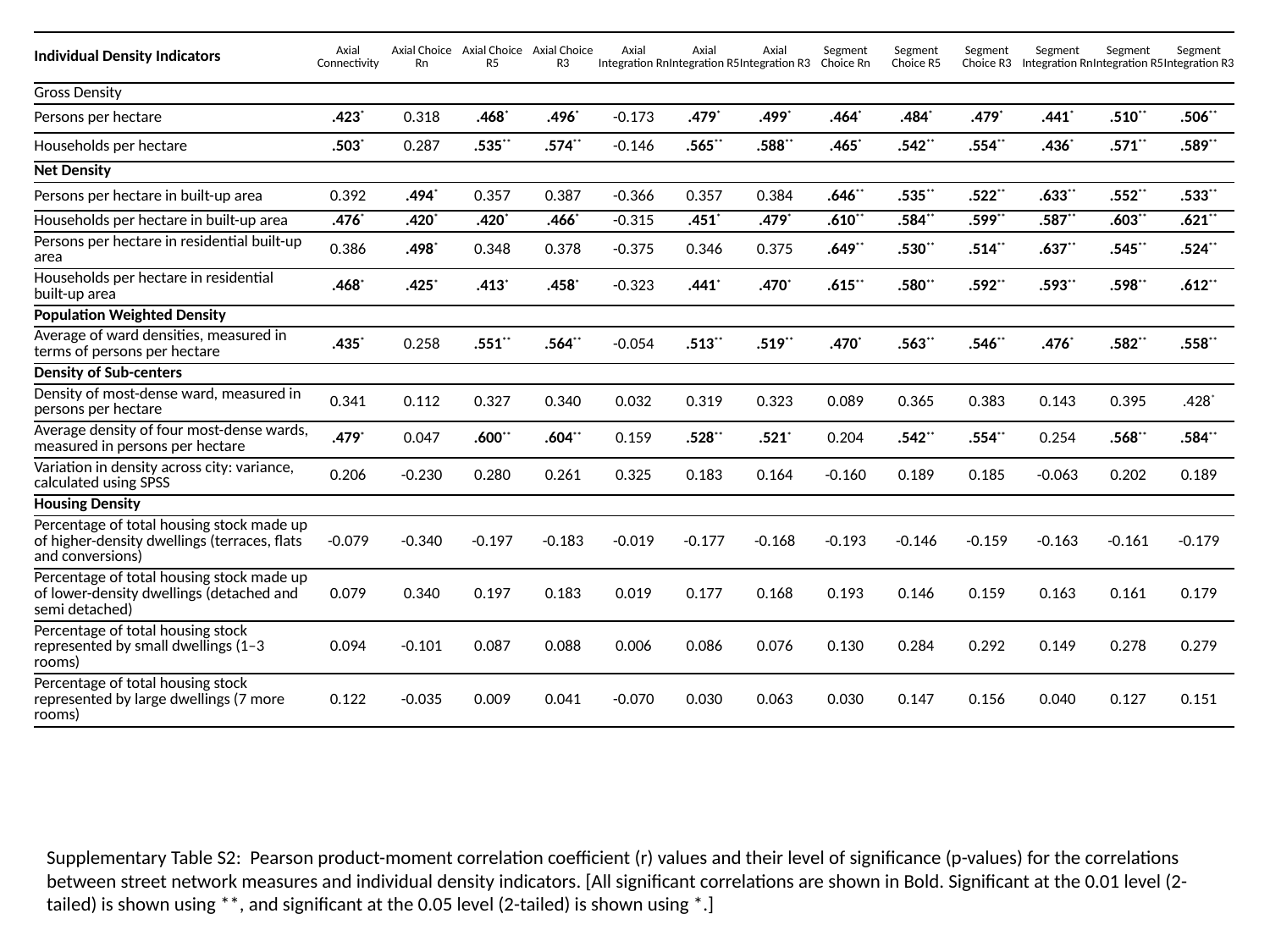

| Individual Density Indicators | Axial Connectivity | Axial Choice Rn | Axial Choice R5 | Axial Choice R3 | Axial Integration Rn | Axial Integration R5 | Axial Integration R3 | Segment Choice Rn | Segment Choice R5 | Segment Choice R3 | Segment Integration Rn | Segment Integration R5 | Segment Integration R3 |
| --- | --- | --- | --- | --- | --- | --- | --- | --- | --- | --- | --- | --- | --- |
| Gross Density |  |  |  |  |  |  |  |  |  |  |  |  |  |
| Persons per hectare | .423\* | 0.318 | .468\* | .496\* | -0.173 | .479\* | .499\* | .464\* | .484\* | .479\* | .441\* | .510\*\* | .506\*\* |
| Households per hectare | .503\* | 0.287 | .535\*\* | .574\*\* | -0.146 | .565\*\* | .588\*\* | .465\* | .542\*\* | .554\*\* | .436\* | .571\*\* | .589\*\* |
| Net Density |  |  |  |  |  |  |  |  |  |  |  |  |  |
| Persons per hectare in built-up area | 0.392 | .494\* | 0.357 | 0.387 | -0.366 | 0.357 | 0.384 | .646\*\* | .535\*\* | .522\*\* | .633\*\* | .552\*\* | .533\*\* |
| Households per hectare in built-up area | .476\* | .420\* | .420\* | .466\* | -0.315 | .451\* | .479\* | .610\*\* | .584\*\* | .599\*\* | .587\*\* | .603\*\* | .621\*\* |
| Persons per hectare in residential built-up area | 0.386 | .498\* | 0.348 | 0.378 | -0.375 | 0.346 | 0.375 | .649\*\* | .530\*\* | .514\*\* | .637\*\* | .545\*\* | .524\*\* |
| Households per hectare in residential built-up area | .468\* | .425\* | .413\* | .458\* | -0.323 | .441\* | .470\* | .615\*\* | .580\*\* | .592\*\* | .593\*\* | .598\*\* | .612\*\* |
| Population Weighted Density |  |  |  |  |  |  |  |  |  |  |  |  |  |
| Average of ward densities, measured in terms of persons per hectare | .435\* | 0.258 | .551\*\* | .564\*\* | -0.054 | .513\*\* | .519\*\* | .470\* | .563\*\* | .546\*\* | .476\* | .582\*\* | .558\*\* |
| Density of Sub-centers |  |  |  |  |  |  |  |  |  |  |  |  |  |
| Density of most-dense ward, measured in persons per hectare | 0.341 | 0.112 | 0.327 | 0.340 | 0.032 | 0.319 | 0.323 | 0.089 | 0.365 | 0.383 | 0.143 | 0.395 | .428\* |
| Average density of four most-dense wards, measured in persons per hectare | .479\* | 0.047 | .600\*\* | .604\*\* | 0.159 | .528\*\* | .521\* | 0.204 | .542\*\* | .554\*\* | 0.254 | .568\*\* | .584\*\* |
| Variation in density across city: variance, calculated using SPSS | 0.206 | -0.230 | 0.280 | 0.261 | 0.325 | 0.183 | 0.164 | -0.160 | 0.189 | 0.185 | -0.063 | 0.202 | 0.189 |
| Housing Density |  |  |  |  |  |  |  |  |  |  |  |  |  |
| Percentage of total housing stock made up of higher-density dwellings (terraces, flats and conversions) | -0.079 | -0.340 | -0.197 | -0.183 | -0.019 | -0.177 | -0.168 | -0.193 | -0.146 | -0.159 | -0.163 | -0.161 | -0.179 |
| Percentage of total housing stock made up of lower-density dwellings (detached and semi detached) | 0.079 | 0.340 | 0.197 | 0.183 | 0.019 | 0.177 | 0.168 | 0.193 | 0.146 | 0.159 | 0.163 | 0.161 | 0.179 |
| Percentage of total housing stock represented by small dwellings (1–3 rooms) | 0.094 | -0.101 | 0.087 | 0.088 | 0.006 | 0.086 | 0.076 | 0.130 | 0.284 | 0.292 | 0.149 | 0.278 | 0.279 |
| Percentage of total housing stock represented by large dwellings (7 more rooms) | 0.122 | -0.035 | 0.009 | 0.041 | -0.070 | 0.030 | 0.063 | 0.030 | 0.147 | 0.156 | 0.040 | 0.127 | 0.151 |
Supplementary Table S2:  Pearson product-moment correlation coefficient (r) values and their level of significance (p-values) for the correlations between street network measures and individual density indicators. [All significant correlations are shown in Bold. Significant at the 0.01 level (2-tailed) is shown using **, and significant at the 0.05 level (2-tailed) is shown using *.]